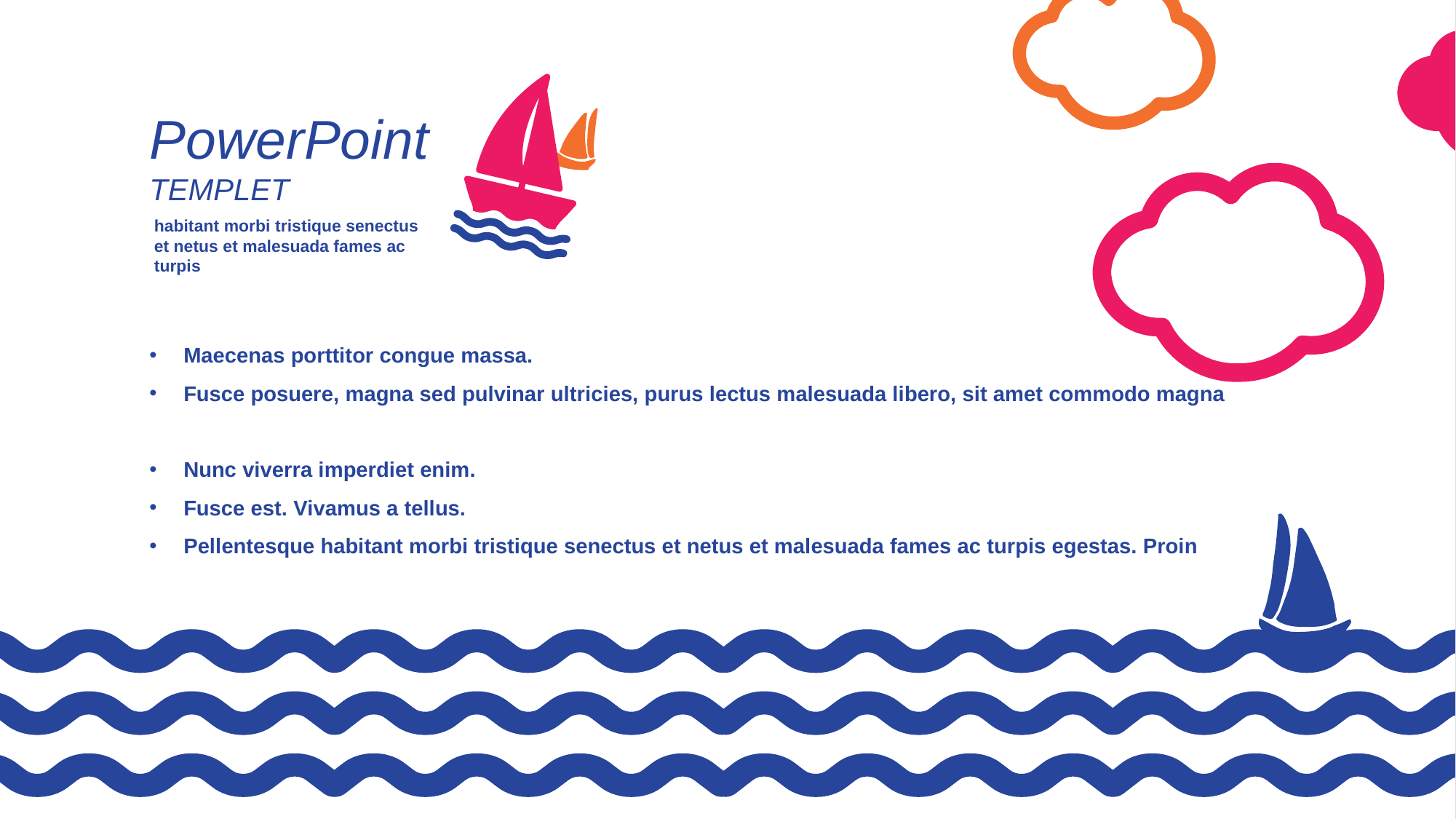

PowerPoint
TEMPLET

habitant morbi tristique senectus et netus et malesuada fames ac turpis
Maecenas porttitor congue massa.
Fusce posuere, magna sed pulvinar ultricies, purus lectus malesuada libero, sit amet commodo magna

Nunc viverra imperdiet enim.
Fusce est. Vivamus a tellus.
Pellentesque habitant morbi tristique senectus et netus et malesuada fames ac turpis egestas. Proin